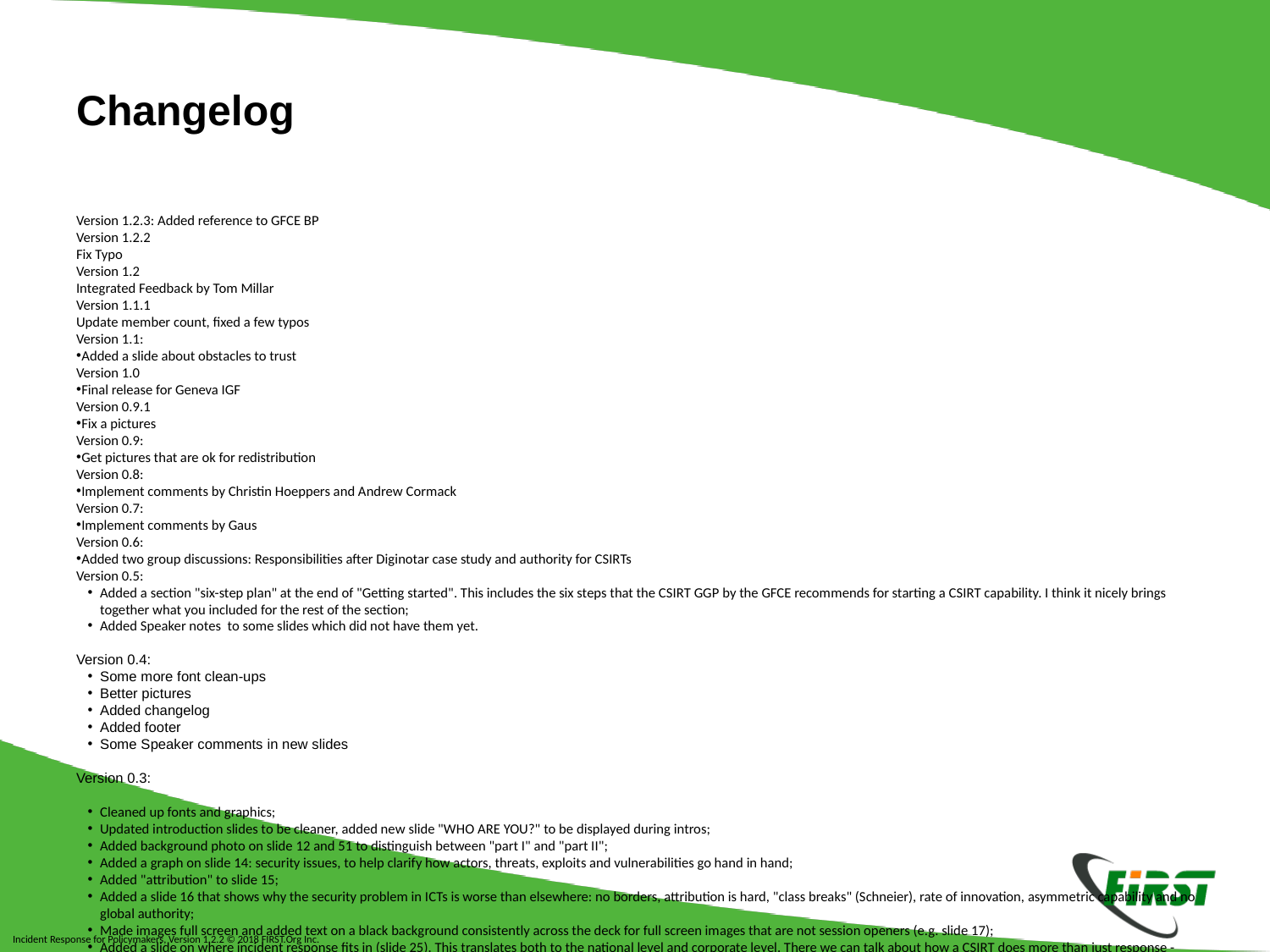

# Changelog
Version 1.2.3: Added reference to GFCE BP
Version 1.2.2
Fix Typo
Version 1.2
Integrated Feedback by Tom Millar
Version 1.1.1
Update member count, fixed a few typos
Version 1.1:
Added a slide about obstacles to trust
Version 1.0
Final release for Geneva IGF
Version 0.9.1
Fix a pictures
Version 0.9:
Get pictures that are ok for redistribution
Version 0.8:
Implement comments by Christin Hoeppers and Andrew Cormack
Version 0.7:
Implement comments by Gaus
Version 0.6:
Added two group discussions: Responsibilities after Diginotar case study and authority for CSIRTs
Version 0.5:
Added a section "six-step plan" at the end of "Getting started". This includes the six steps that the CSIRT GGP by the GFCE recommends for starting a CSIRT capability. I think it nicely brings together what you included for the rest of the section;
Added Speaker notes  to some slides which did not have them yet.

Version 0.4:
Some more font clean-ups
Better pictures
Added changelog
Added footer
Some Speaker comments in new slides

Version 0.3:

Cleaned up fonts and graphics;
Updated introduction slides to be cleaner, added new slide "WHO ARE YOU?" to be displayed during intros;
Added background photo on slide 12 and 51 to distinguish between "part I" and "part II";
Added a graph on slide 14: security issues, to help clarify how actors, threats, exploits and vulnerabilities go hand in hand;
Added "attribution" to slide 15;
Added a slide 16 that shows why the security problem in ICTs is worse than elsewhere: no borders, attribution is hard, "class breaks" (Schneier), rate of innovation, asymmetric capability and no global authority;
Made images full screen and added text on a black background consistently across the deck for full screen images that are not session openers (e.g. slide 17);
Added a slide on where incident response fits in (slide 25). This translates both to the national level and corporate level. There we can talk about how a CSIRT does more than just response - they may work at multiple layers;
Added the complete Diginotar case study (33-36);
Added examples of networks on slide 45;
Added slide 49 "How do you build trust" with concrete examples from the BPF on cybersecurity on how to add trust;
Moved the standards slide to 50 as an example of how to build trust. I removed the TLP slide as we can cover it there, if you'd like to re-add it we can add the TLP slide behind this one as an example;
Added "are there existing efforts we can support" as a question to ask on slide 53 (Can we fund Auscert instead of start CERT-AU?);
I split up your "A pledge for no authority" slide into two, to add a little bit of expectation and so you can ask the question out loud and see what the responses are.